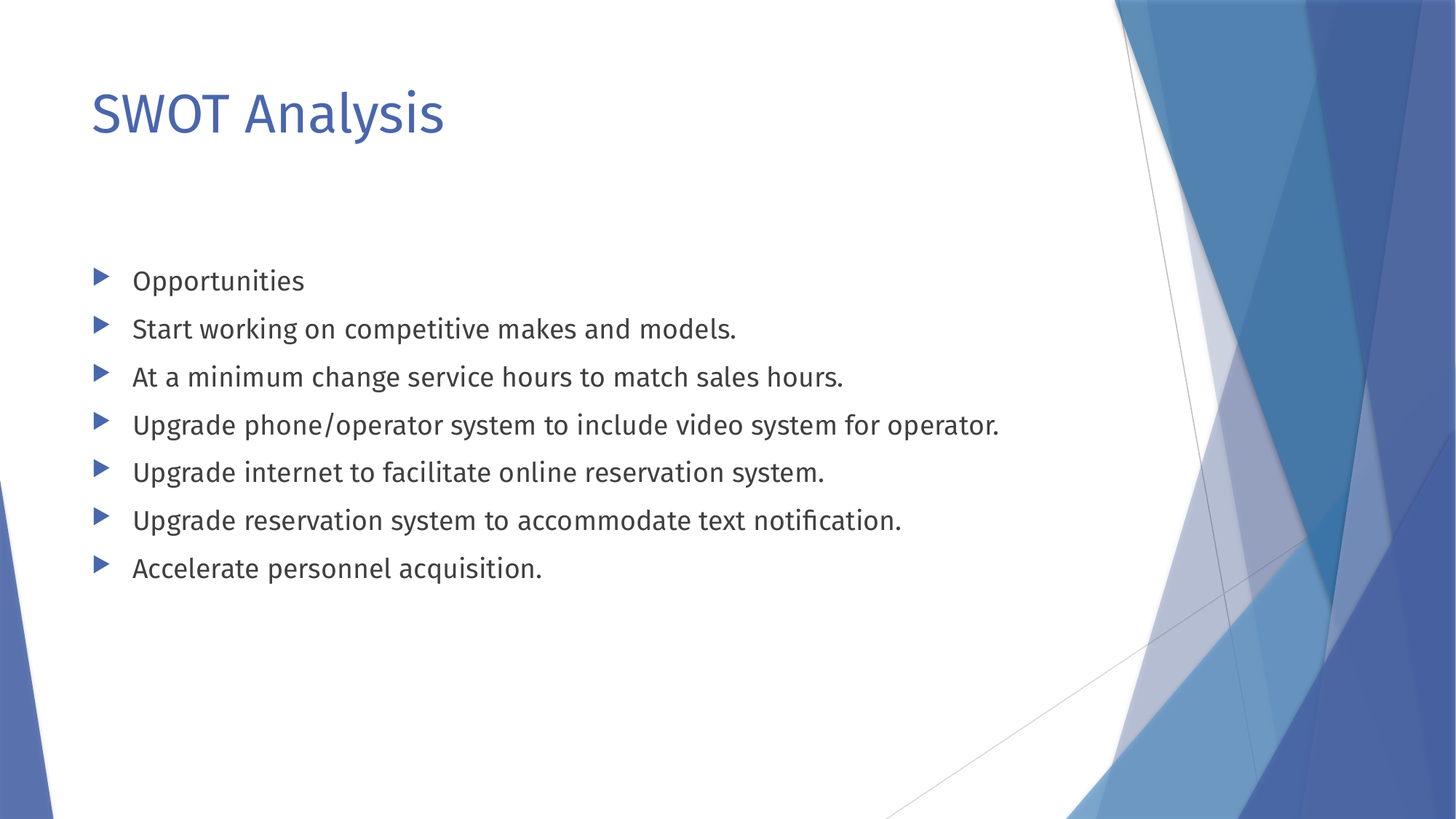

# SWOT Analysis
Opportunities
Start working on competitive makes and models.
At a minimum change service hours to match sales hours.
Upgrade phone/operator system to include video system for operator.
Upgrade internet to facilitate online reservation system.
Upgrade reservation system to accommodate text notification.
Accelerate personnel acquisition.